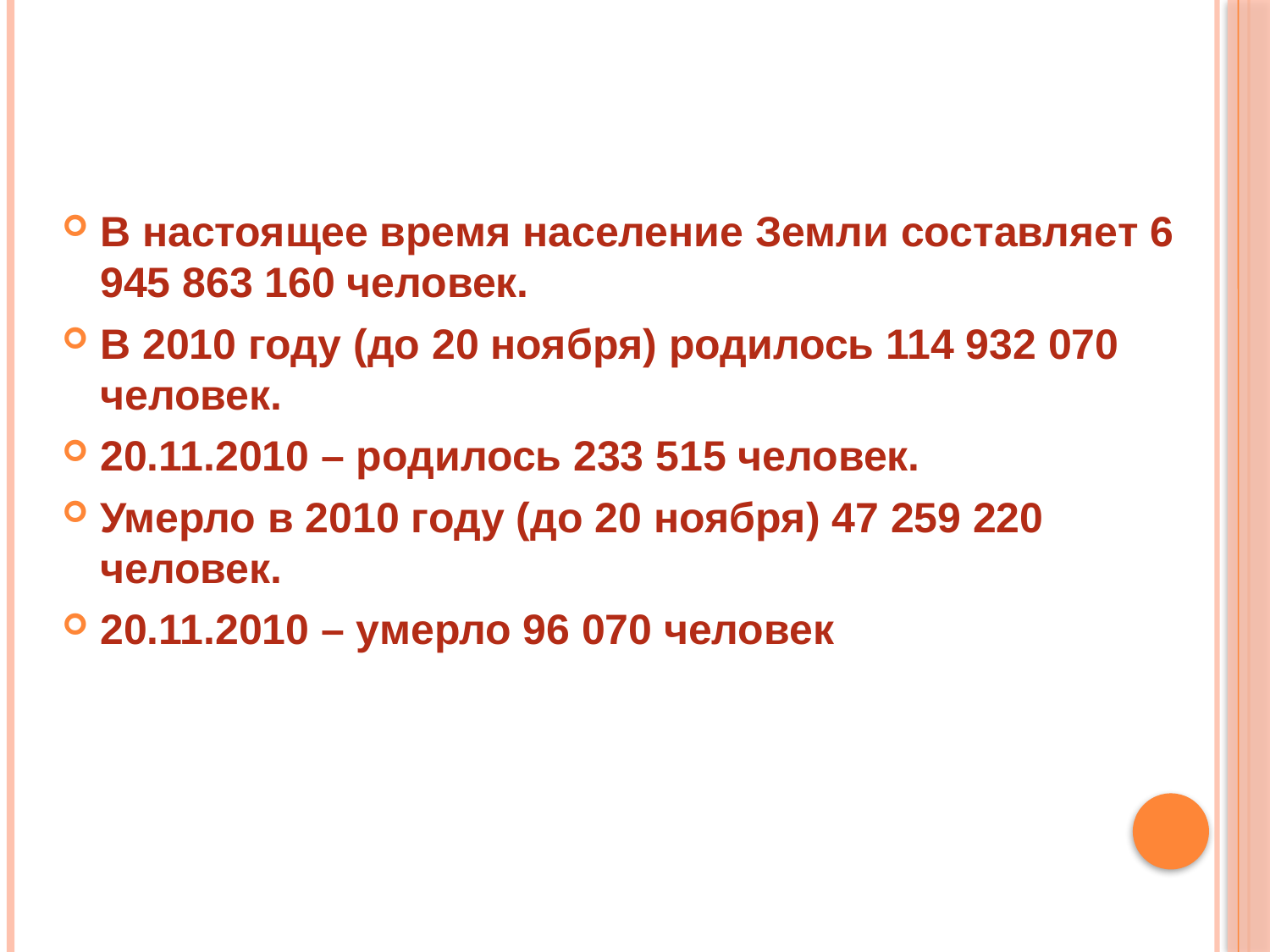

В настоящее время население Земли составляет 6 945 863 160 человек.
В 2010 году (до 20 ноября) родилось 114 932 070 человек.
20.11.2010 – родилось 233 515 человек.
Умерло в 2010 году (до 20 ноября) 47 259 220 человек.
20.11.2010 – умерло 96 070 человек